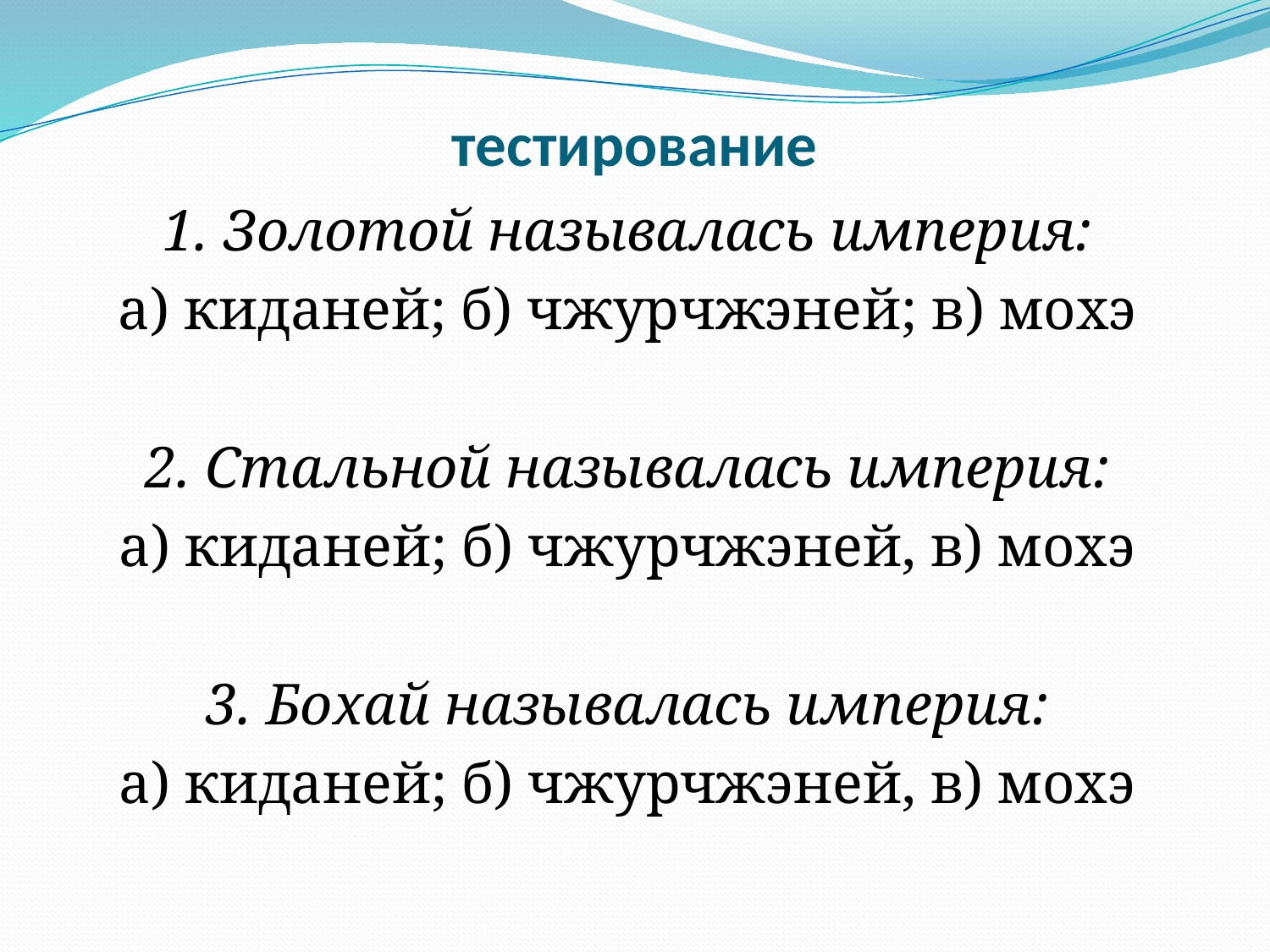

# тестирование
1. Золотой называлась империя:
а) киданей; б) чжурчжэней; в) мохэ

2. Стальной называлась империя:
а) киданей; б) чжурчжэней, в) мохэ

3. Бохай называлась империя:
а) киданей; б) чжурчжэней, в) мохэ